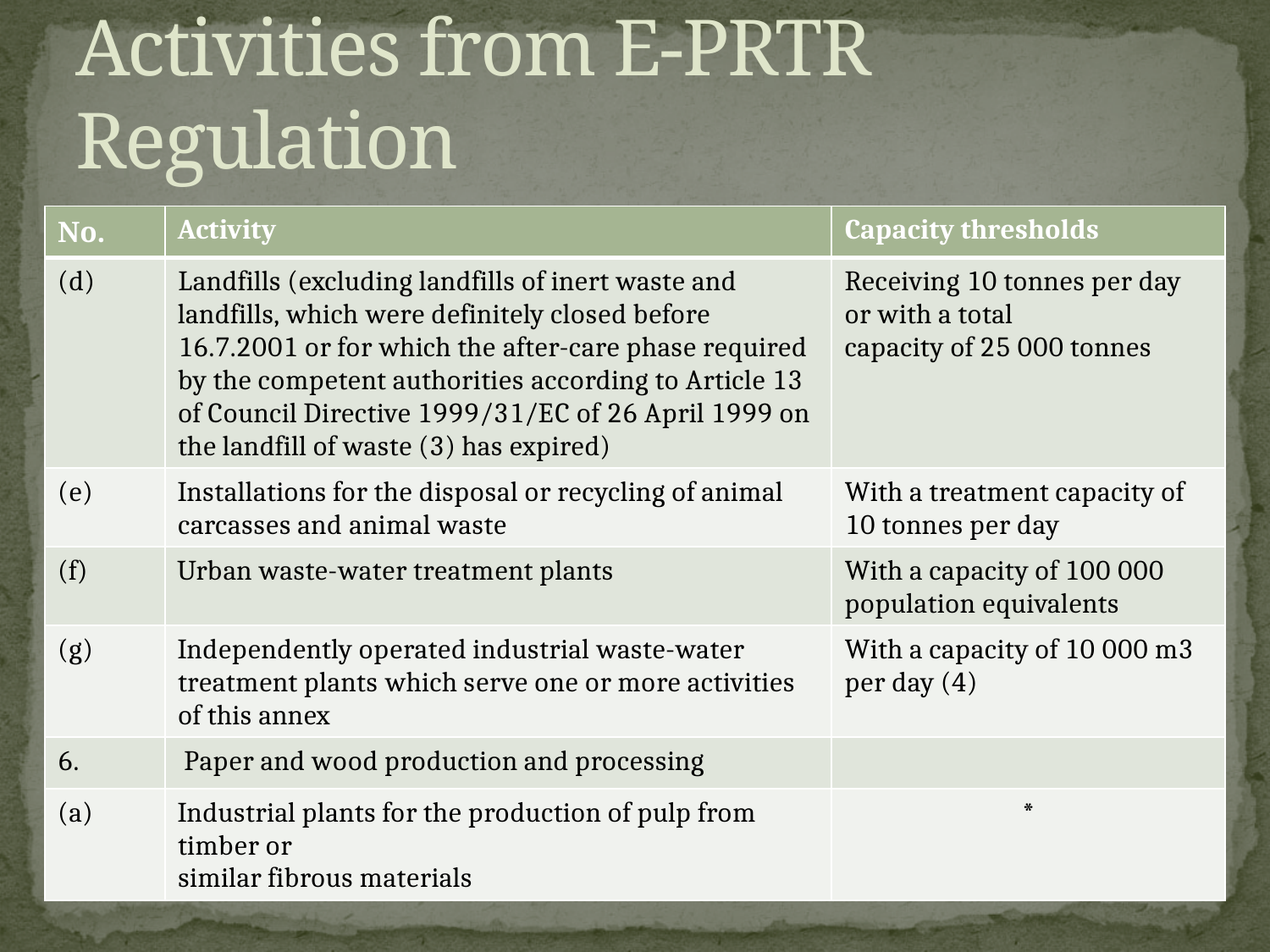

# Activities from E-PRTR Regulation
| No. | Activity | Capacity thresholds |
| --- | --- | --- |
| (d) | Landfills (excluding landfills of inert waste and landfills, which were definitely closed before 16.7.2001 or for which the after-care phase required by the competent authorities according to Article 13 of Council Directive 1999/31/EC of 26 April 1999 on the landfill of waste (3) has expired) | Receiving 10 tonnes per day or with a total capacity of 25 000 tonnes |
| (e) | Installations for the disposal or recycling of animal carcasses and animal waste | With a treatment capacity of 10 tonnes per day |
| (f) | Urban waste-water treatment plants | With a capacity of 100 000 population equivalents |
| (g) | Independently operated industrial waste-water treatment plants which serve one or more activities of this annex | With a capacity of 10 000 m3 per day (4) |
| 6. | Paper and wood production and processing |  |
| (a) | Industrial plants for the production of pulp from timber or similar fibrous materials | \* |